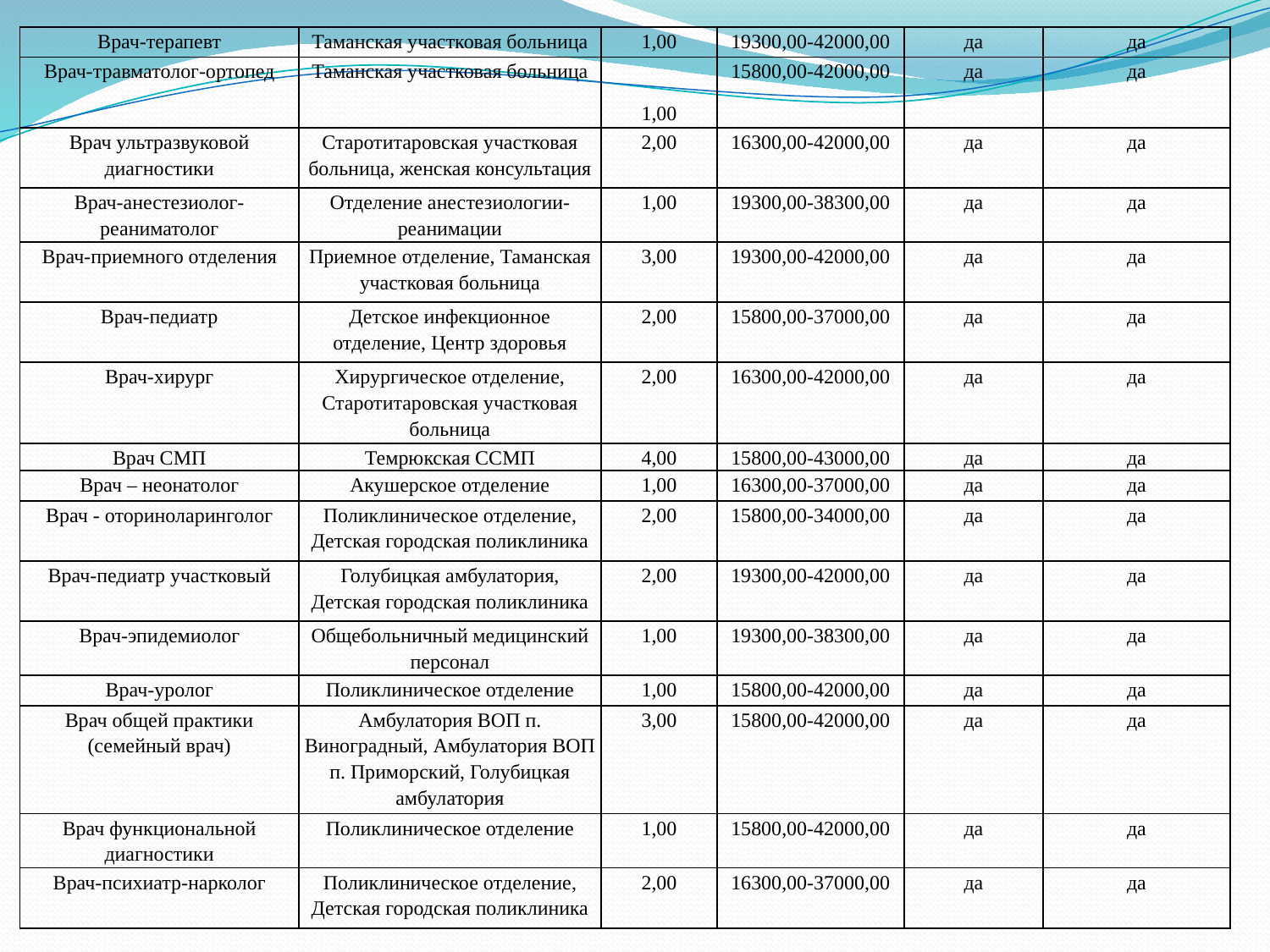

| Врач-терапевт | Таманская участковая больница | 1,00 | 19300,00-42000,00 | да | да |
| --- | --- | --- | --- | --- | --- |
| Врач-травматолог-ортопед | Таманская участковая больница | 1,00 | 15800,00-42000,00 | да | да |
| Врач ультразвуковой диагностики | Старотитаровская участковая больница, женская консультация | 2,00 | 16300,00-42000,00 | да | да |
| Врач-анестезиолог-реаниматолог | Отделение анестезиологии-реанимации | 1,00 | 19300,00-38300,00 | да | да |
| Врач-приемного отделения | Приемное отделение, Таманская участковая больница | 3,00 | 19300,00-42000,00 | да | да |
| Врач-педиатр | Детское инфекционное отделение, Центр здоровья | 2,00 | 15800,00-37000,00 | да | да |
| Врач-хирург | Хирургическое отделение, Старотитаровская участковая больница | 2,00 | 16300,00-42000,00 | да | да |
| Врач СМП | Темрюкская ССМП | 4,00 | 15800,00-43000,00 | да | да |
| Врач – неонатолог | Акушерское отделение | 1,00 | 16300,00-37000,00 | да | да |
| Врач - оториноларинголог | Поликлиническое отделение, Детская городская поликлиника | 2,00 | 15800,00-34000,00 | да | да |
| Врач-педиатр участковый | Голубицкая амбулатория, Детская городская поликлиника | 2,00 | 19300,00-42000,00 | да | да |
| Врач-эпидемиолог | Общебольничный медицинский персонал | 1,00 | 19300,00-38300,00 | да | да |
| Врач-уролог | Поликлиническое отделение | 1,00 | 15800,00-42000,00 | да | да |
| Врач общей практики (семейный врач) | Амбулатория ВОП п. Виноградный, Амбулатория ВОП п. Приморский, Голубицкая амбулатория | 3,00 | 15800,00-42000,00 | да | да |
| Врач функциональной диагностики | Поликлиническое отделение | 1,00 | 15800,00-42000,00 | да | да |
| Врач-психиатр-нарколог | Поликлиническое отделение, Детская городская поликлиника | 2,00 | 16300,00-37000,00 | да | да |